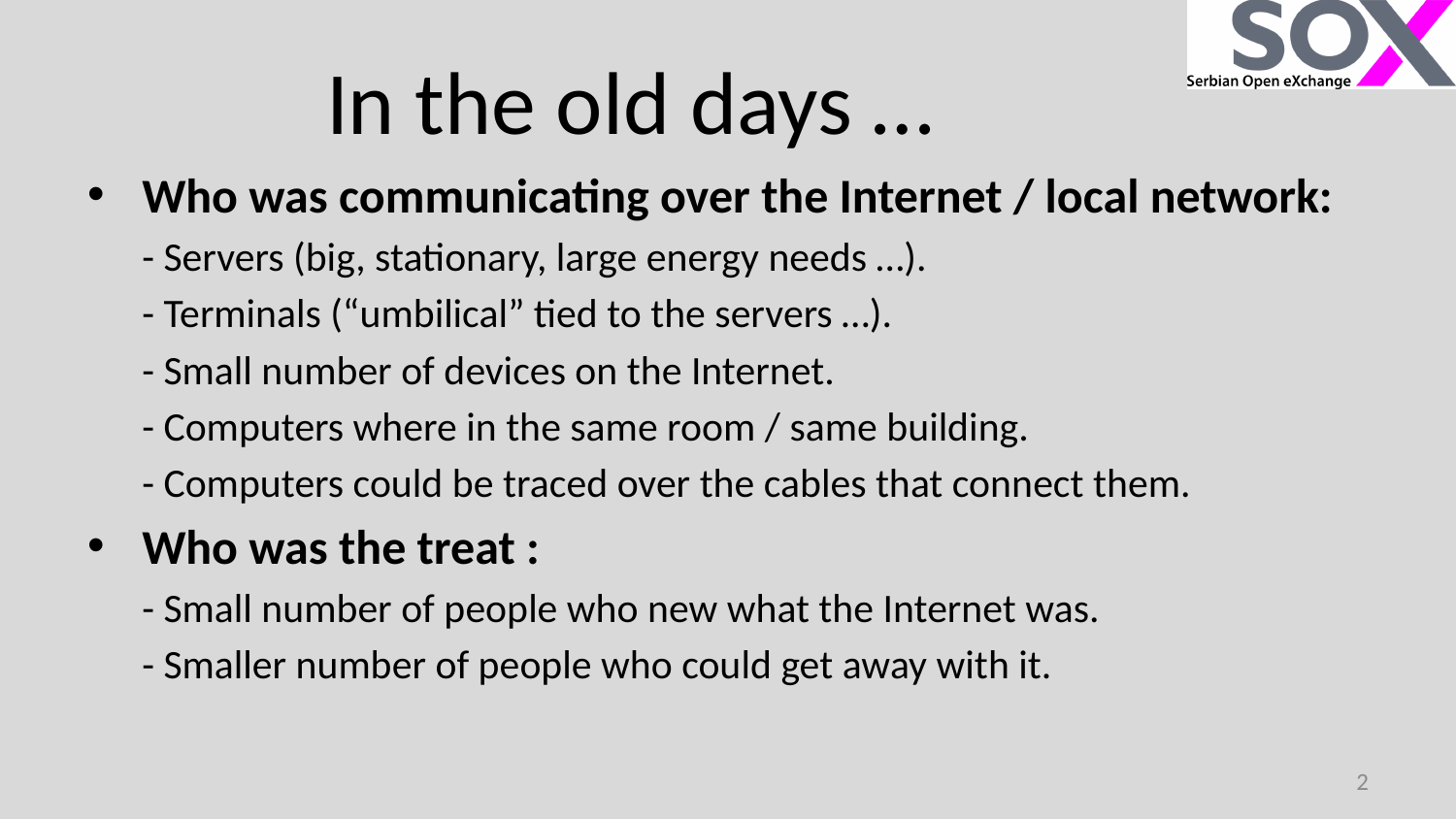

# In the old days …
Who was communicating over the Internet / local network:
	- Servers (big, stationary, large energy needs …).
	- Terminals (“umbilical” tied to the servers …).
	- Small number of devices on the Internet.
	- Computers where in the same room / same building.
	- Computers could be traced over the cables that connect them.
Who was the treat :
 	- Small number of people who new what the Internet was.
	- Smaller number of people who could get away with it.
2